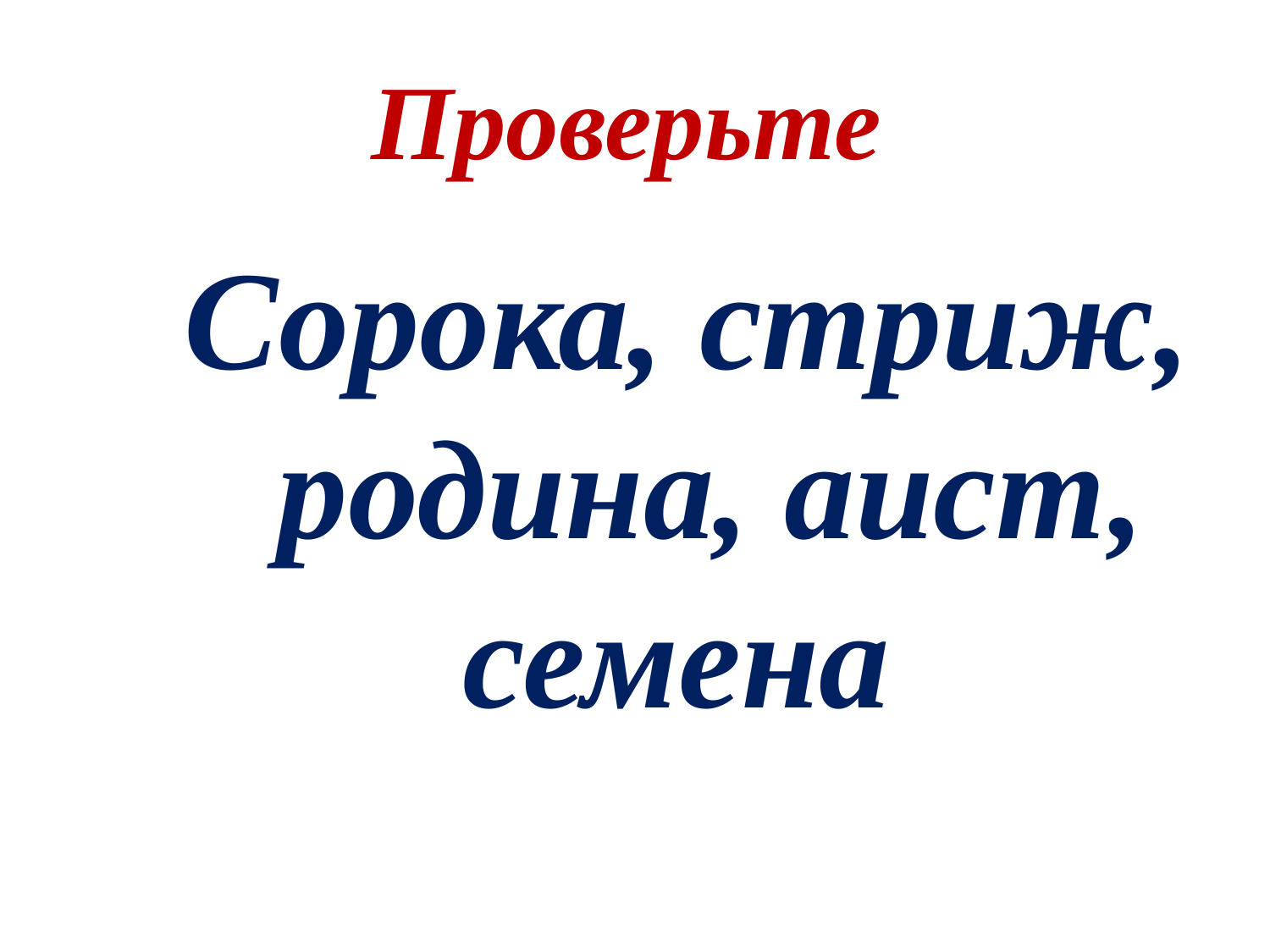

# Проверьте
    Сорока, стриж,     родина, аист,   семена